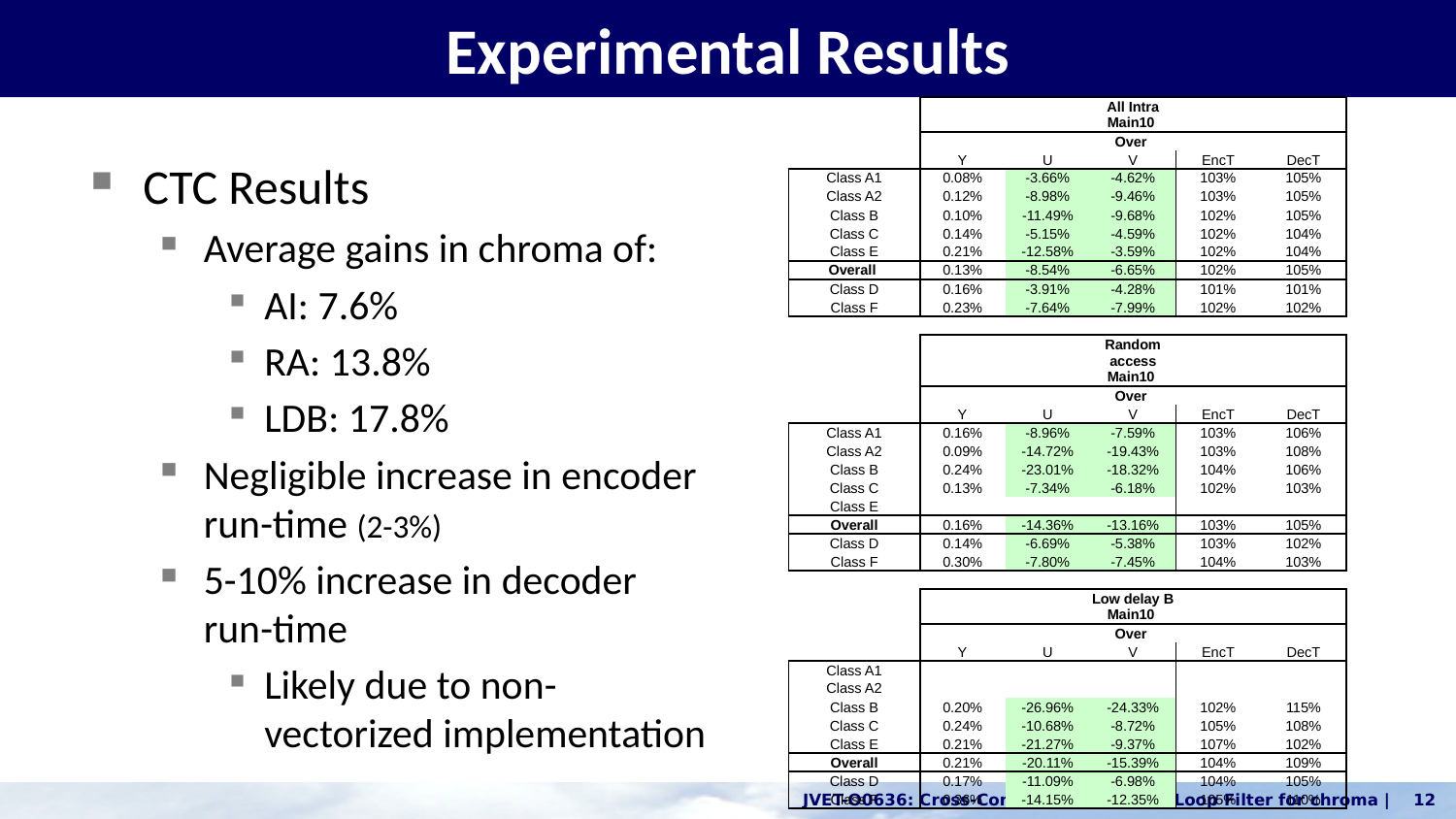

# Experimental Results
|  |  |  | All Intra Main10 |  |  |
| --- | --- | --- | --- | --- | --- |
|  |  |  | Over |  |  |
|  | Y | U | V | EncT | DecT |
| Class A1 | 0.08% | -3.66% | -4.62% | 103% | 105% |
| Class A2 | 0.12% | -8.98% | -9.46% | 103% | 105% |
| Class B | 0.10% | -11.49% | -9.68% | 102% | 105% |
| Class C | 0.14% | -5.15% | -4.59% | 102% | 104% |
| Class E | 0.21% | -12.58% | -3.59% | 102% | 104% |
| Overall | 0.13% | -8.54% | -6.65% | 102% | 105% |
| Class D | 0.16% | -3.91% | -4.28% | 101% | 101% |
| Class F | 0.23% | -7.64% | -7.99% | 102% | 102% |
|  |  |  |  |  |  |
|  |  |  | Random access Main10 |  |  |
|  |  |  | Over |  |  |
|  | Y | U | V | EncT | DecT |
| Class A1 | 0.16% | -8.96% | -7.59% | 103% | 106% |
| Class A2 | 0.09% | -14.72% | -19.43% | 103% | 108% |
| Class B | 0.24% | -23.01% | -18.32% | 104% | 106% |
| Class C | 0.13% | -7.34% | -6.18% | 102% | 103% |
| Class E |  |  |  |  |  |
| Overall | 0.16% | -14.36% | -13.16% | 103% | 105% |
| Class D | 0.14% | -6.69% | -5.38% | 103% | 102% |
| Class F | 0.30% | -7.80% | -7.45% | 104% | 103% |
|  |  |  |  |  |  |
|  |  |  | Low delay B Main10 |  |  |
|  |  |  | Over |  |  |
|  | Y | U | V | EncT | DecT |
| Class A1 |  |  |  |  |  |
| Class A2 |  |  |  |  |  |
| Class B | 0.20% | -26.96% | -24.33% | 102% | 115% |
| Class C | 0.24% | -10.68% | -8.72% | 105% | 108% |
| Class E | 0.21% | -21.27% | -9.37% | 107% | 102% |
| Overall | 0.21% | -20.11% | -15.39% | 104% | 109% |
| Class D | 0.17% | -11.09% | -6.98% | 104% | 105% |
| Class F | 0.36% | -14.15% | -12.35% | 105% | 110% |
CTC Results
Average gains in chroma of:
AI: 7.6%
RA: 13.8%
LDB: 17.8%
Negligible increase in encoder run-time (2-3%)
5-10% increase in decoder run-time
Likely due to non-vectorized implementation